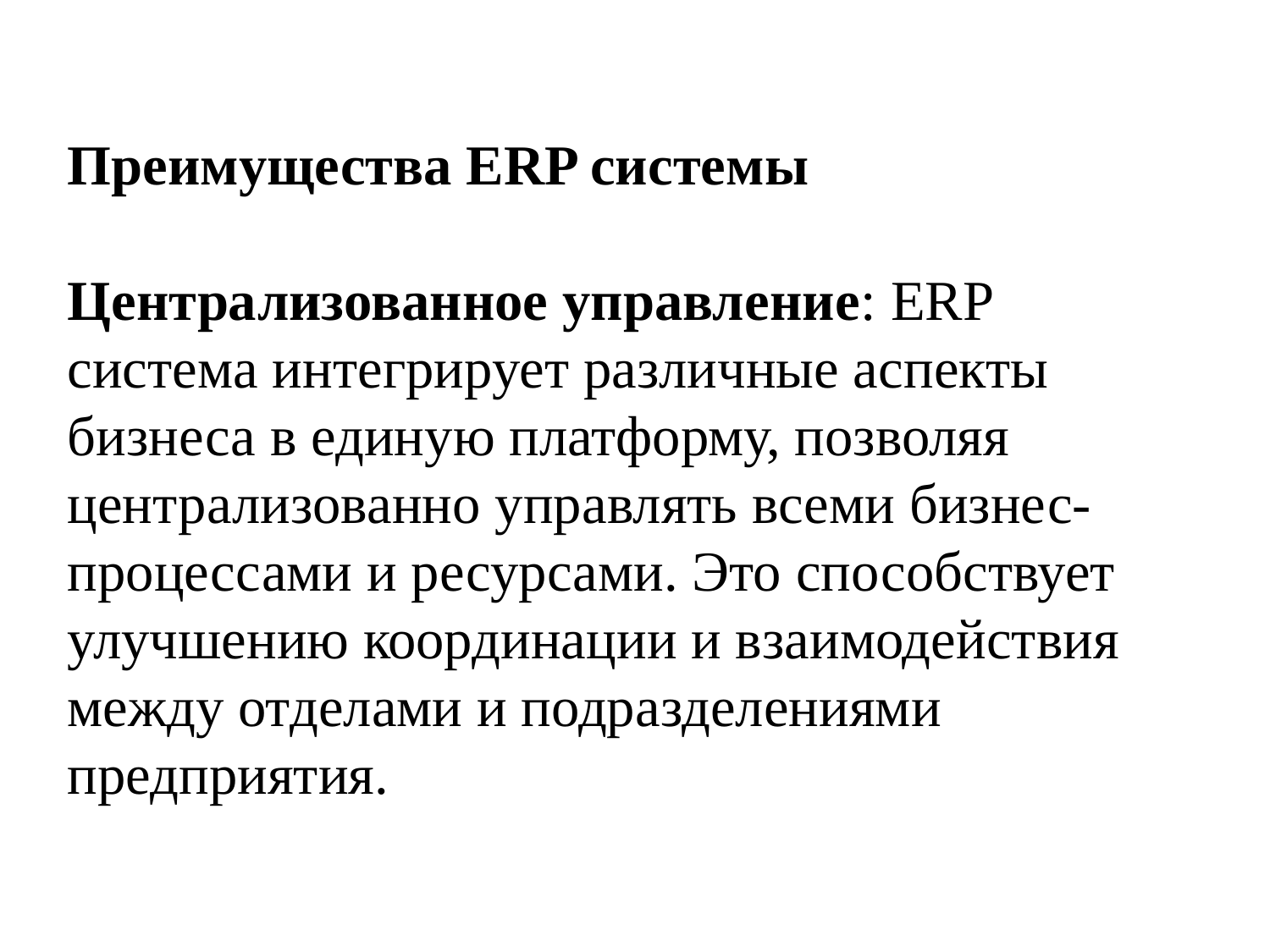

Преимущества ERP системы

Централизованное управление: ERP система интегрирует различные аспекты бизнеса в единую платформу, позволяя централизованно управлять всеми бизнес-процессами и ресурсами. Это способствует улучшению координации и взаимодействия между отделами и подразделениями предприятия.